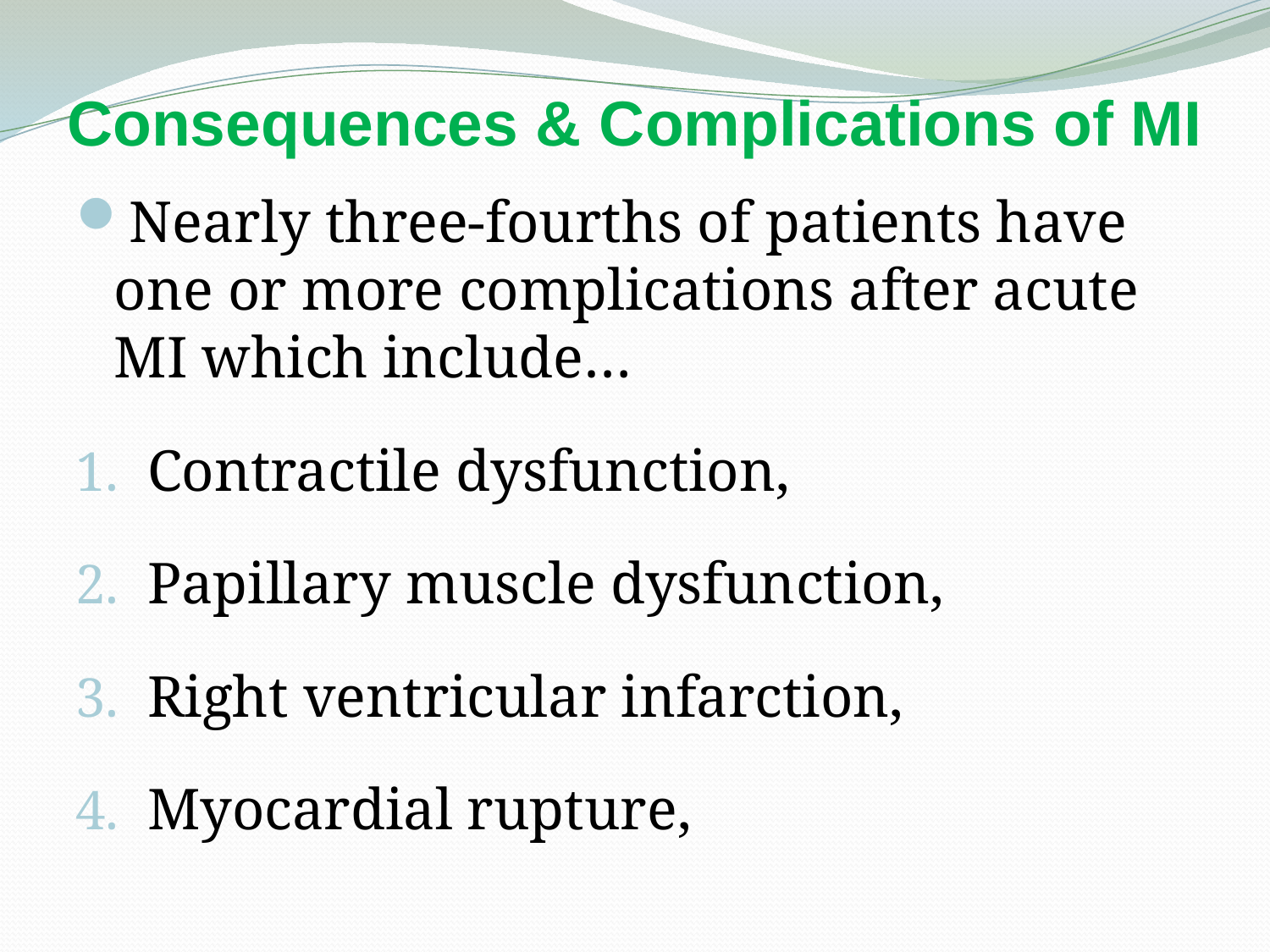

# Consequences & Complications of MI
Nearly three-fourths of patients have one or more complications after acute MI which include…
Contractile dysfunction,
Papillary muscle dysfunction,
Right ventricular infarction,
Myocardial rupture,